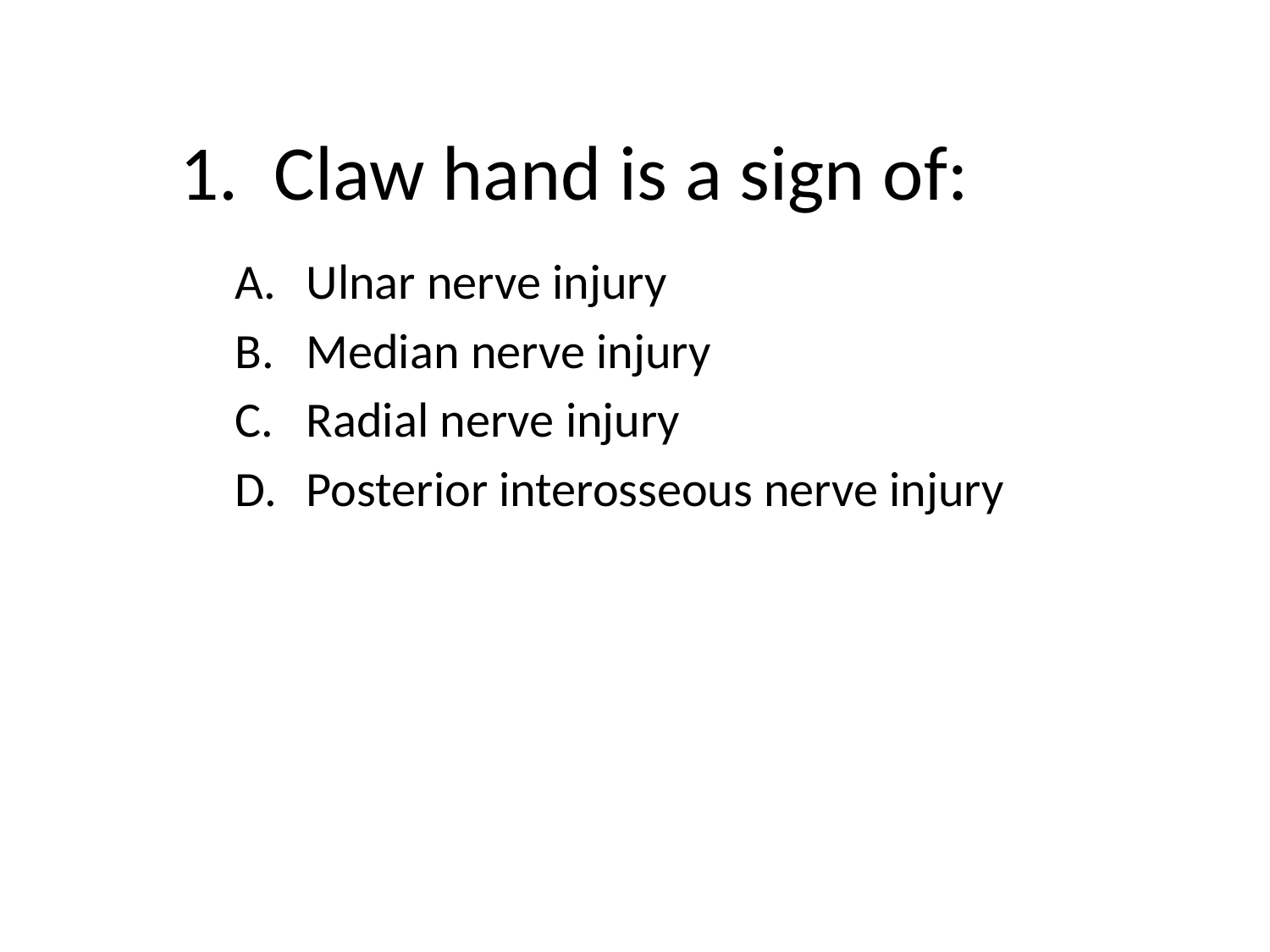

# 1.  Claw hand is a sign of:
Ulnar nerve injury
Median nerve injury
Radial nerve injury
Posterior interosseous nerve injury